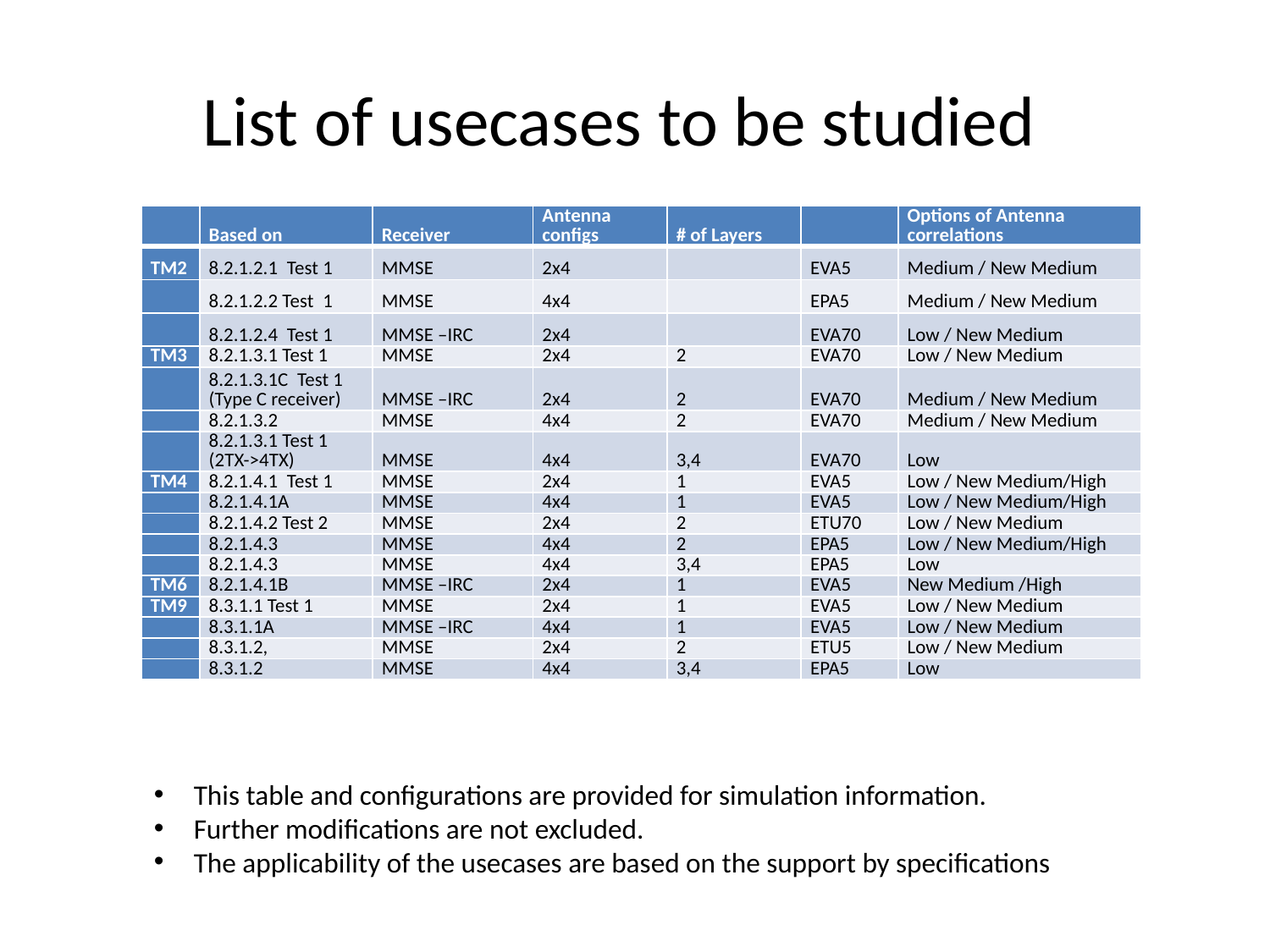

# List of usecases to be studied
|  | Based on | Receiver | Antenna configs | # of Layers |  | Options of Antenna correlations |
| --- | --- | --- | --- | --- | --- | --- |
| TM2 | 8.2.1.2.1  Test 1 | MMSE | 2x4 |  | EVA5 | Medium / New Medium |
|  | 8.2.1.2.2 Test  1 | MMSE | 4x4 |  | EPA5 | Medium / New Medium |
|  | 8.2.1.2.4  Test 1 | MMSE –IRC | 2x4 |  | EVA70 | Low / New Medium |
| TM3 | 8.2.1.3.1 Test 1 | MMSE | 2x4 | 2 | EVA70 | Low / New Medium |
|  | 8.2.1.3.1C  Test 1 (Type C receiver) | MMSE –IRC | 2x4 | 2 | EVA70 | Medium / New Medium |
|  | 8.2.1.3.2 | MMSE | 4x4 | 2 | EVA70 | Medium / New Medium |
|  | 8.2.1.3.1 Test 1 (2TX->4TX) | MMSE | 4x4 | 3,4 | EVA70 | Low |
| TM4 | 8.2.1.4.1  Test 1 | MMSE | 2x4 | 1 | EVA5 | Low / New Medium/High |
|  | 8.2.1.4.1A | MMSE | 4x4 | 1 | EVA5 | Low / New Medium/High |
|  | 8.2.1.4.2 Test 2 | MMSE | 2x4 | 2 | ETU70 | Low / New Medium |
|  | 8.2.1.4.3 | MMSE | 4x4 | 2 | EPA5 | Low / New Medium/High |
|  | 8.2.1.4.3 | MMSE | 4x4 | 3,4 | EPA5 | Low |
| TM6 | 8.2.1.4.1B | MMSE –IRC | 2x4 | 1 | EVA5 | New Medium /High |
| TM9 | 8.3.1.1 Test 1 | MMSE | 2x4 | 1 | EVA5 | Low / New Medium |
|  | 8.3.1.1A | MMSE –IRC | 4x4 | 1 | EVA5 | Low / New Medium |
|  | 8.3.1.2, | MMSE | 2x4 | 2 | ETU5 | Low / New Medium |
|  | 8.3.1.2 | MMSE | 4x4 | 3,4 | EPA5 | Low |
This table and configurations are provided for simulation information.
Further modifications are not excluded.
The applicability of the usecases are based on the support by specifications